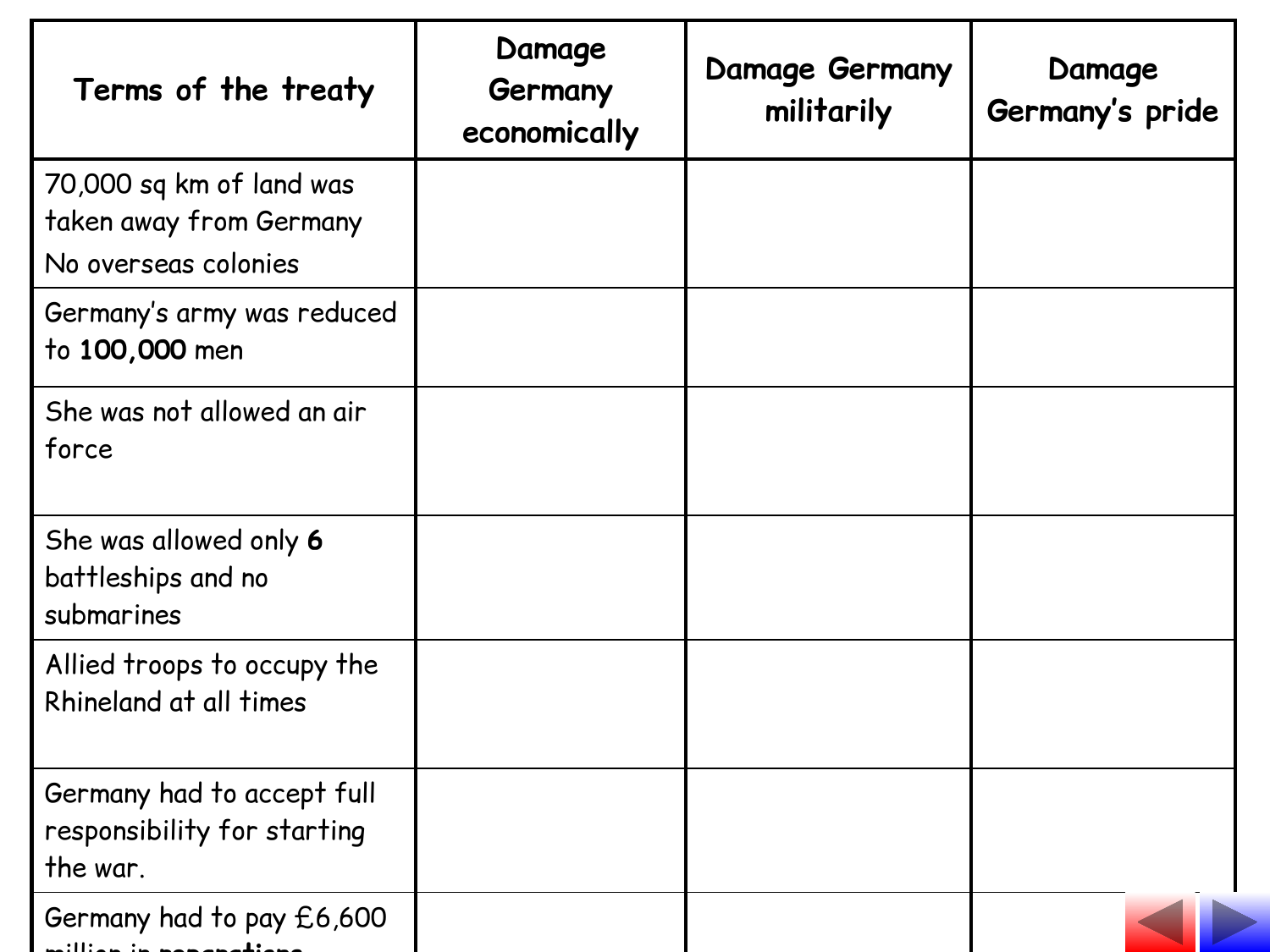

| Terms of the treaty | Damage Germany economically | Damage Germany militarily | Damage Germany’s pride |
| --- | --- | --- | --- |
| 70,000 sq km of land was taken away from Germany No overseas colonies |  |  |  |
| Germany’s army was reduced to 100,000 men |  |  |  |
| She was not allowed an air force |  |  |  |
| She was allowed only 6 battleships and no submarines |  |  |  |
| Allied troops to occupy the Rhineland at all times |  |  |  |
| Germany had to accept full responsibility for starting the war. |  |  |  |
| Germany had to pay £6,600 million in reparations |  |  |  |